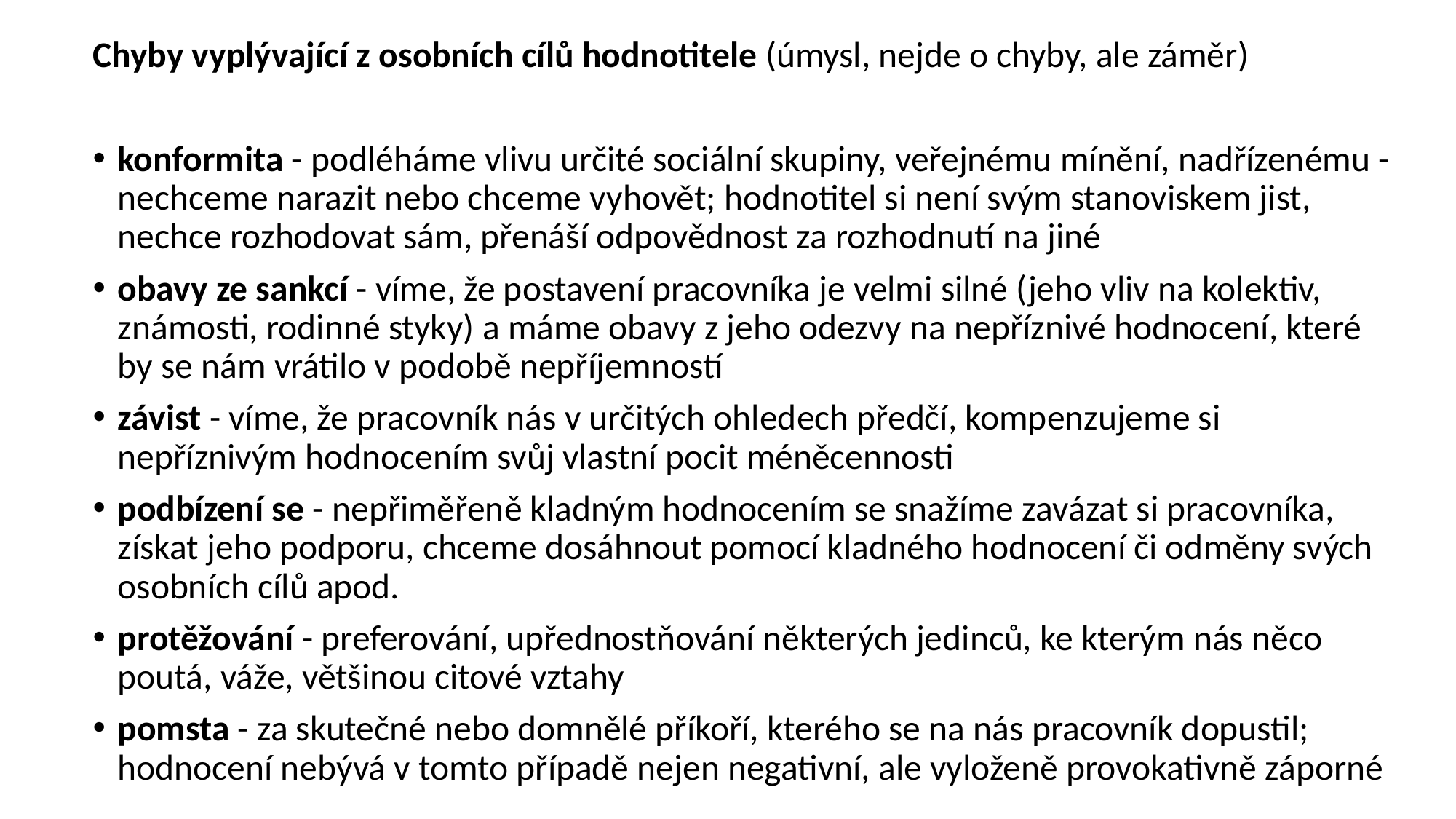

Chyby vyplývající z osobních cílů hodnotitele (úmysl, nejde o chyby, ale záměr)

konformita - podléháme vlivu určité sociální skupiny, veřejnému mínění, nadřízenému - nechceme narazit nebo chceme vyhovět; hodnotitel si není svým stanoviskem jist, nechce rozhodovat sám, přenáší odpovědnost za rozhodnutí na jiné
obavy ze sankcí - víme, že postavení pracovníka je velmi silné (jeho vliv na kolektiv, známosti, rodinné styky) a máme obavy z jeho odezvy na nepříznivé hodnocení, které by se nám vrátilo v podobě nepříjemností
závist - víme, že pracovník nás v určitých ohledech předčí, kompenzujeme si nepříznivým hodnocením svůj vlastní pocit méněcennosti
podbízení se - nepřiměřeně kladným hodnocením se snažíme zavázat si pracovníka, získat jeho podporu, chceme dosáhnout pomocí kladného hodnocení či odměny svých osobních cílů apod.
protěžování - preferování, upřednostňování některých jedinců, ke kterým nás něco poutá, váže, většinou citové vztahy
pomsta - za skutečné nebo domnělé příkoří, kterého se na nás pracovník dopustil; hodnocení nebývá v tomto případě nejen negativní, ale vyloženě provokativně záporné